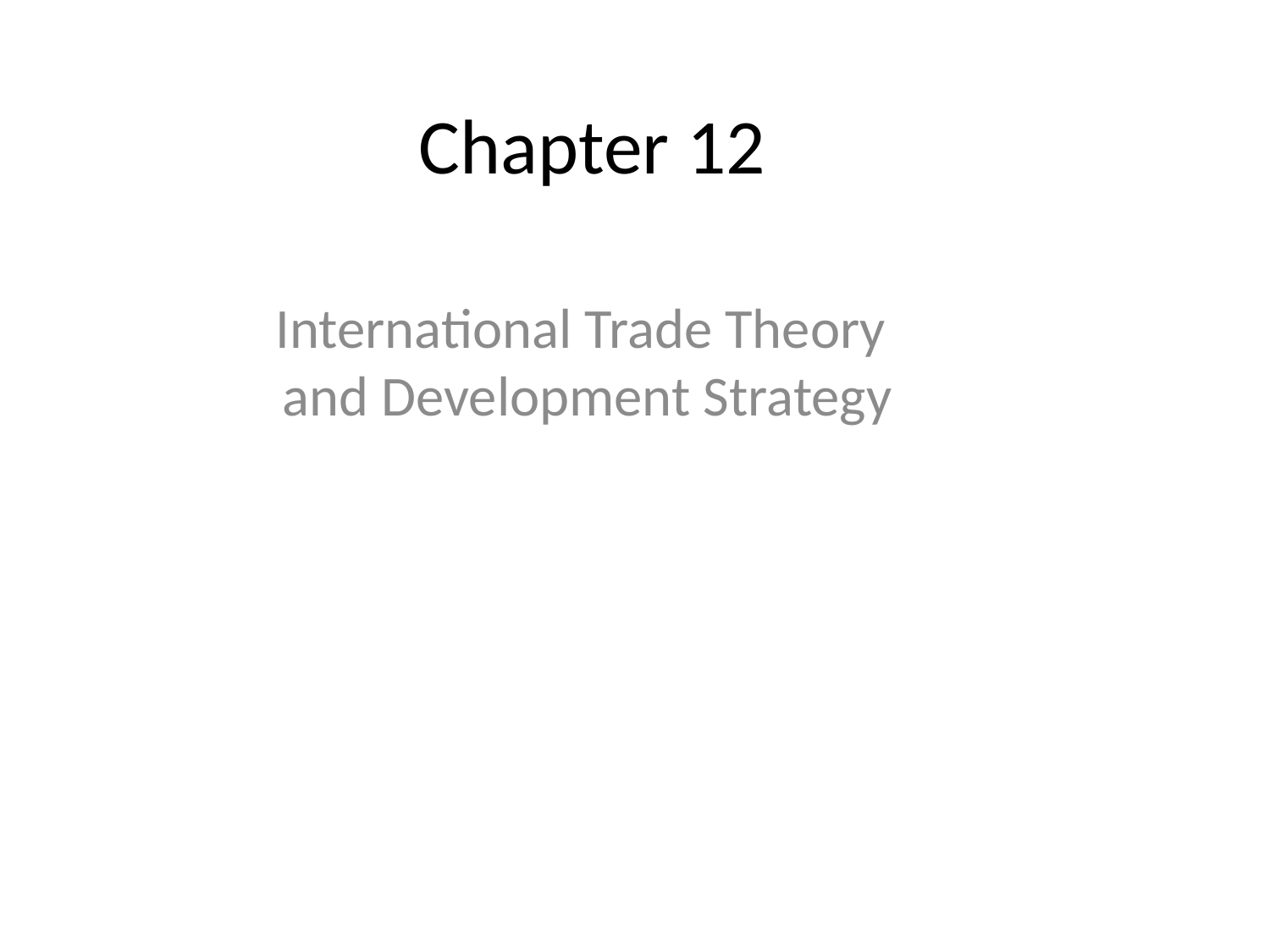

# Chapter 12
International Trade Theory
and Development Strategy